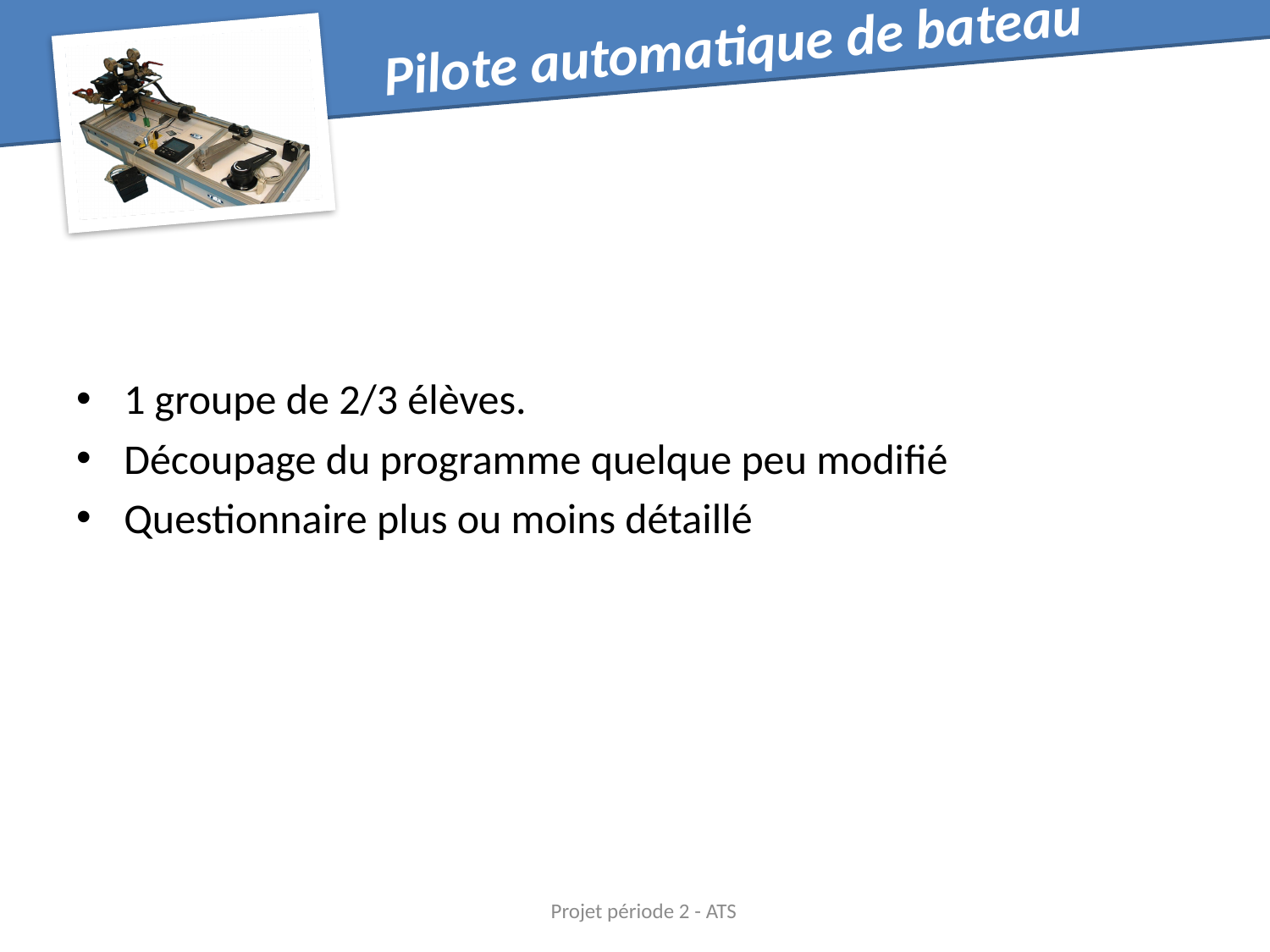

1 groupe de 2/3 élèves.
Découpage du programme quelque peu modifié
Questionnaire plus ou moins détaillé